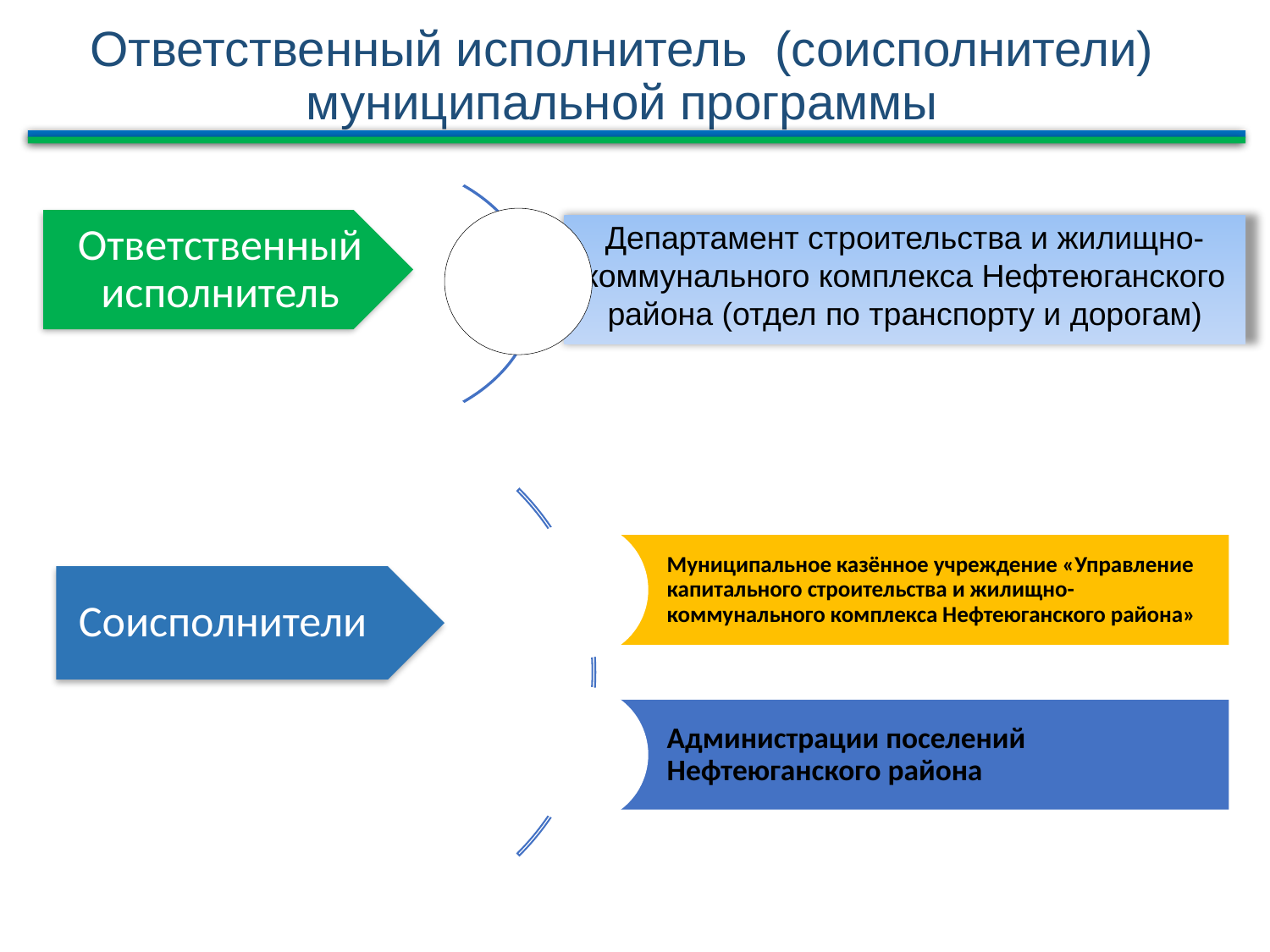

Ответственный исполнитель  (соисполнители) муниципальной программы

Ответственный исполнитель
Департамент строительства и жилищно-коммунального комплекса Нефтеюганского района (отдел по транспорту и дорогам)

Муниципальное казённое учреждение «Управление капитального строительства и жилищно-коммунального комплекса Нефтеюганского района»
Администрации поселений Нефтеюганского района

Соисполнители